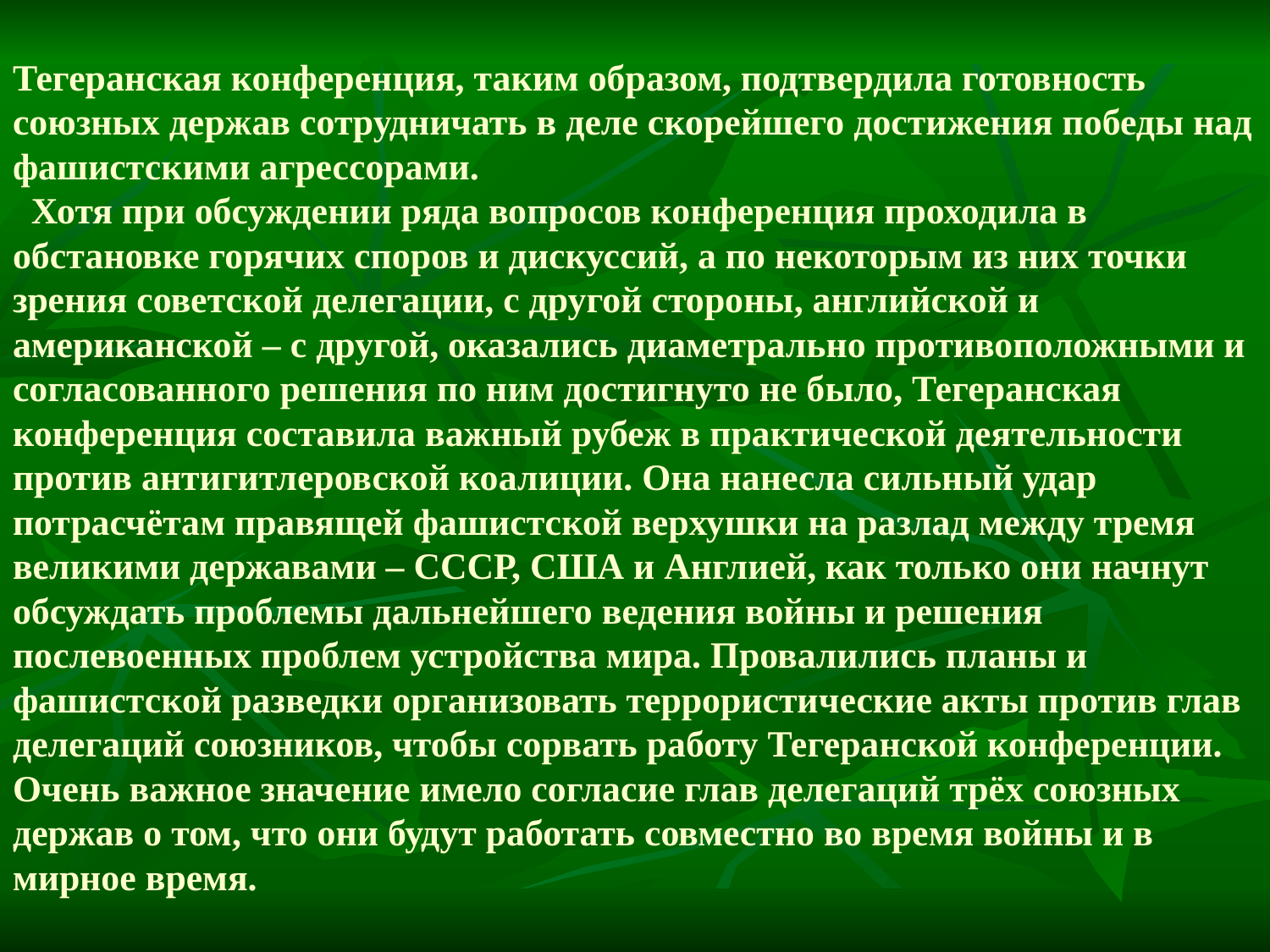

# Тегеранская конференция, таким образом, подтвердила готовность союзных держав сотрудничать в деле скорейшего достижения победы над фашистскими агрессорами. Хотя при обсуждении ряда вопросов конференция проходила в обстановке горячих споров и дискуссий, а по некоторым из них точки зрения советской делегации, с другой стороны, английской и американской – с другой, оказались диаметрально противоположными и согласованного решения по ним достигнуто не было, Тегеранская конференция составила важный рубеж в практической деятельности против антигитлеровской коалиции. Она нанесла сильный удар потрасчётам правящей фашистской верхушки на разлад между тремя великими державами – СССР, США и Англией, как только они начнут обсуждать проблемы дальнейшего ведения войны и решения послевоенных проблем устройства мира. Провалились планы и фашистской разведки организовать террористические акты против глав делегаций союзников, чтобы сорвать работу Тегеранской конференции. Очень важное значение имело согласие глав делегаций трёх союзных держав о том, что они будут работать совместно во время войны и в мирное время.